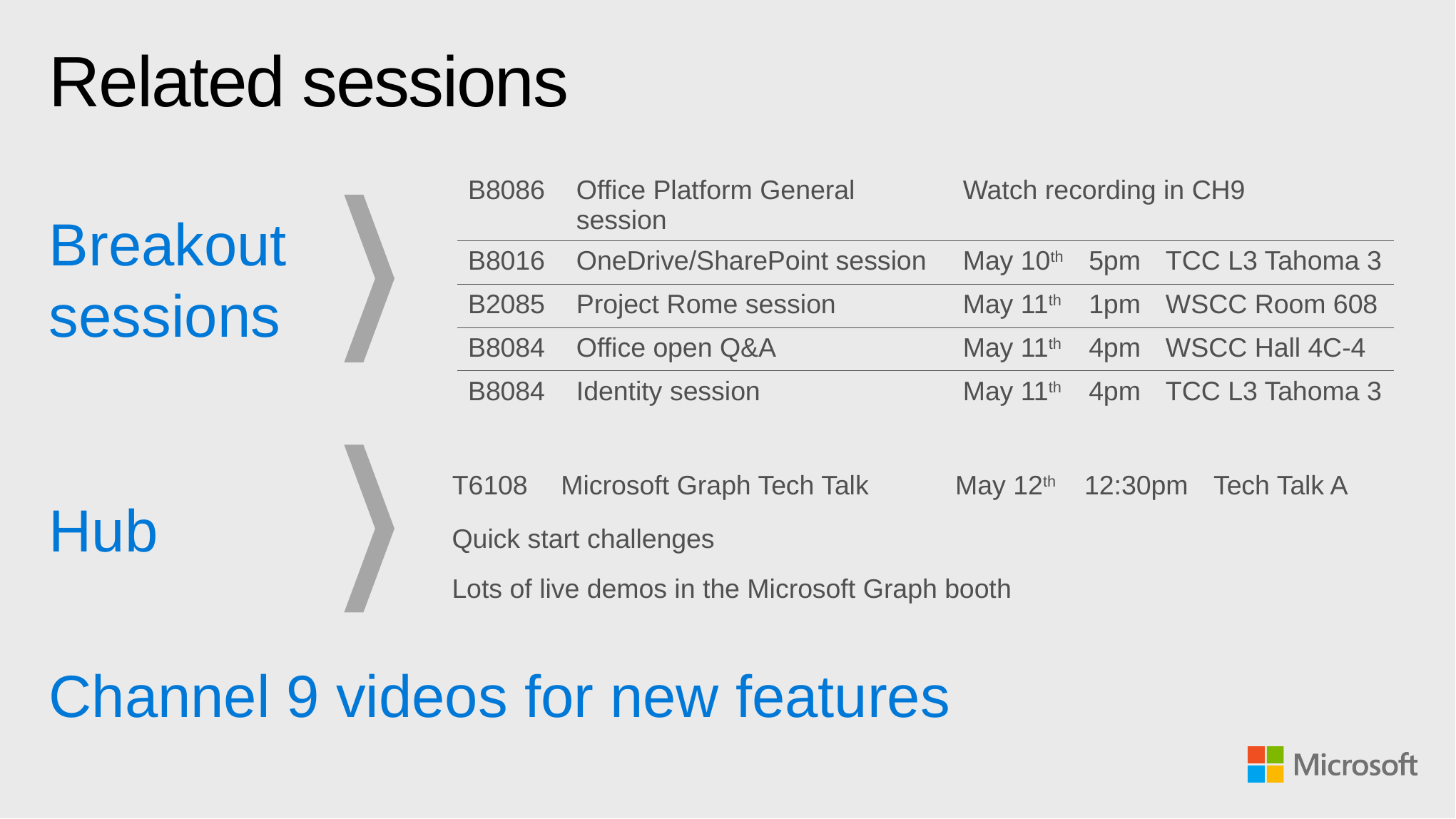

# Related sessions
| B8086 | Office Platform General session | Watch recording in CH9 |  |  |
| --- | --- | --- | --- | --- |
| B8016 | OneDrive/SharePoint session | May 10th | 5pm | TCC L3 Tahoma 3 |
| B2085 | Project Rome session | May 11th | 1pm | WSCC Room 608 |
| B8084 | Office open Q&A | May 11th | 4pm | WSCC Hall 4C-4 |
| B8084 | Identity session | May 11th | 4pm | TCC L3 Tahoma 3 |

Breakout
sessions

Hub
| T6108 | Microsoft Graph Tech Talk | May 12th | 12:30pm | Tech Talk A |
| --- | --- | --- | --- | --- |
Quick start challenges
Lots of live demos in the Microsoft Graph booth
Channel 9 videos for new features